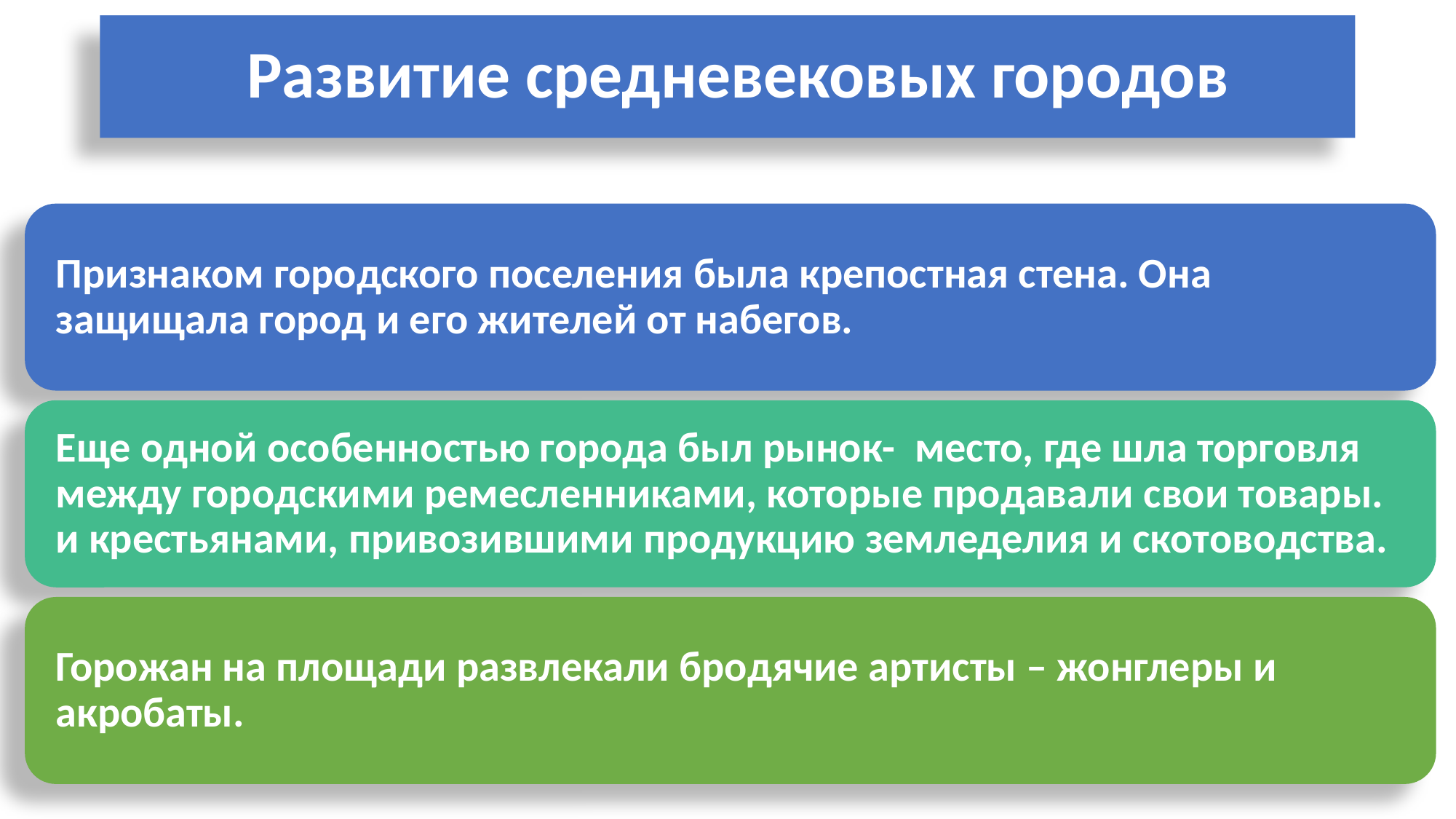

# Развитие средневековых городов
Признаком городского поселения была крепостная стена. Она защищала город и его жителей от набегов.
Еще одной особенностью города был рынок-  место, где шла торговля между городскими ремесленниками, которые продавали свои товары. и крестьянами, привозившими продукцию земледелия и скотоводства.
Горожан на площади развлекали бродячие артисты – жонглеры и акробаты.